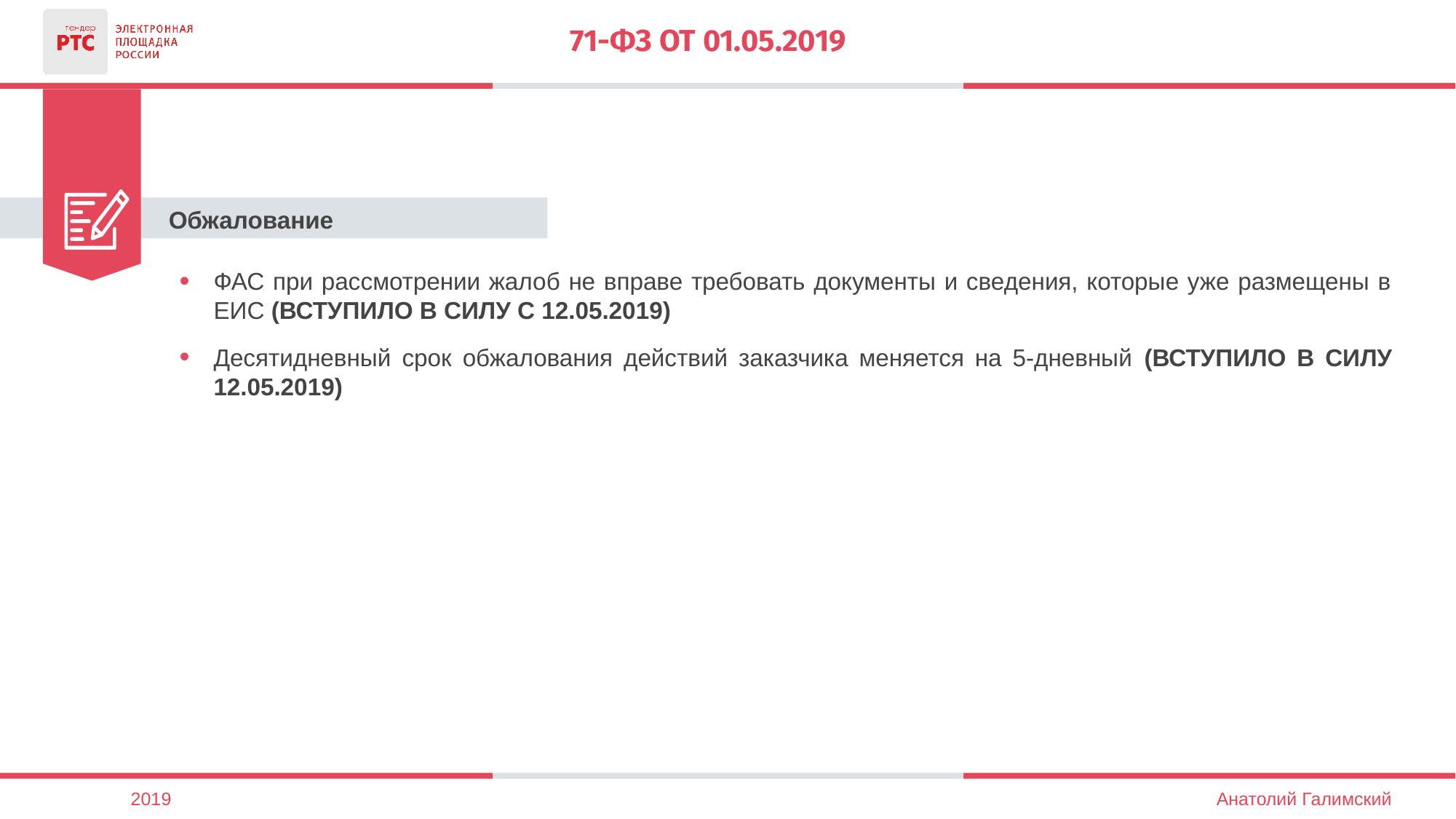

# 71-ФЗ от 01.05.2019

Обжалование
ФАС при рассмотрении жалоб не вправе требовать документы и сведения, которые уже размещены в ЕИС (ВСТУПИЛО В СИЛУ С 12.05.2019)
Десятидневный срок обжалования действий заказчика меняется на 5-дневный (ВСТУПИЛО В СИЛУ 12.05.2019)

2019
Анатолий Галимский